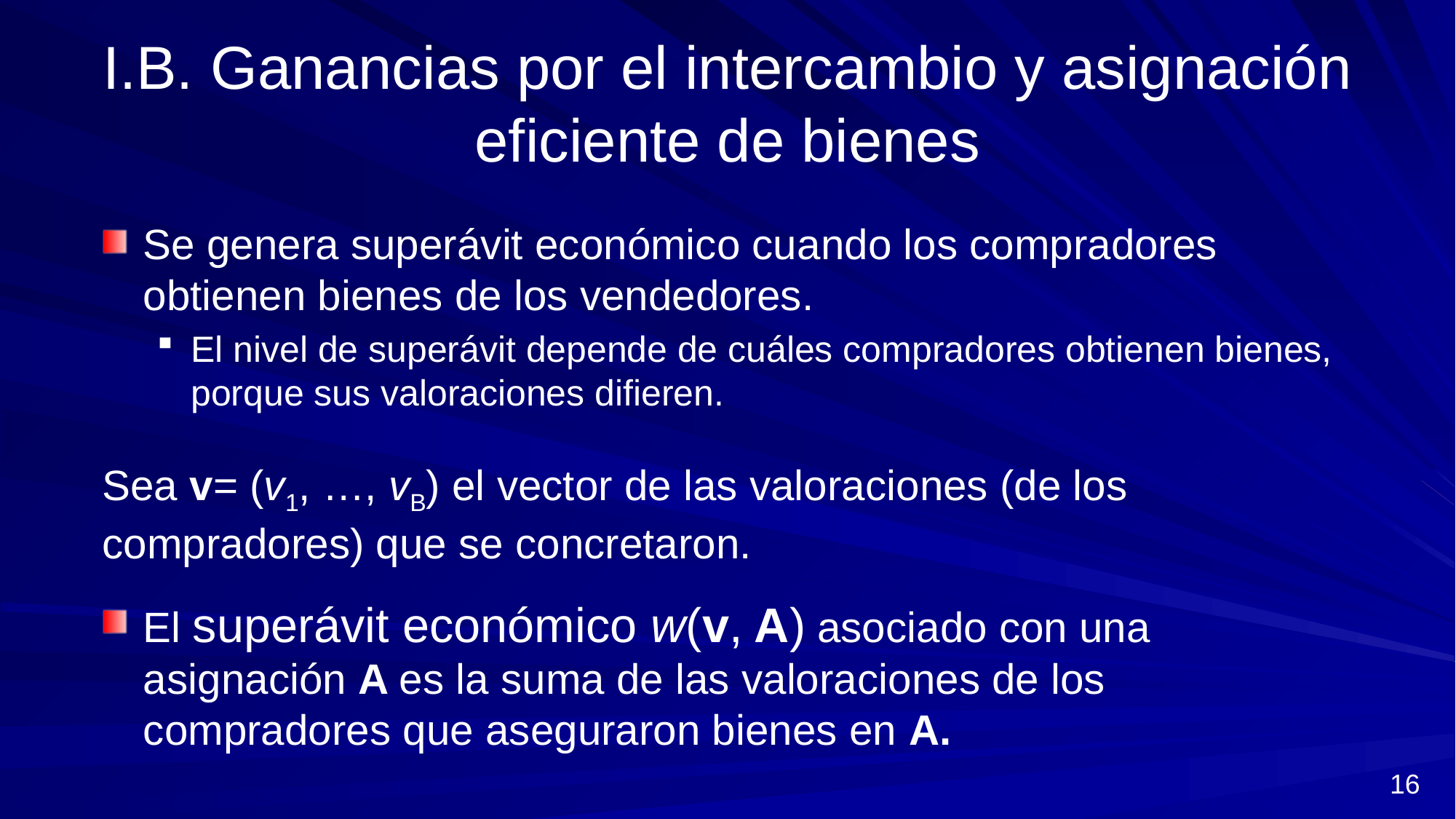

# I.B. Ganancias por el intercambio y asignación eficiente de bienes
Se genera superávit económico cuando los compradores obtienen bienes de los vendedores.
El nivel de superávit depende de cuáles compradores obtienen bienes, porque sus valoraciones difieren.

Sea v= (v1, …, vB) el vector de las valoraciones (de los compradores) que se concretaron.

El superávit económico w(v, A) asociado con una asignación A es la suma de las valoraciones de los compradores que aseguraron bienes en A.
16